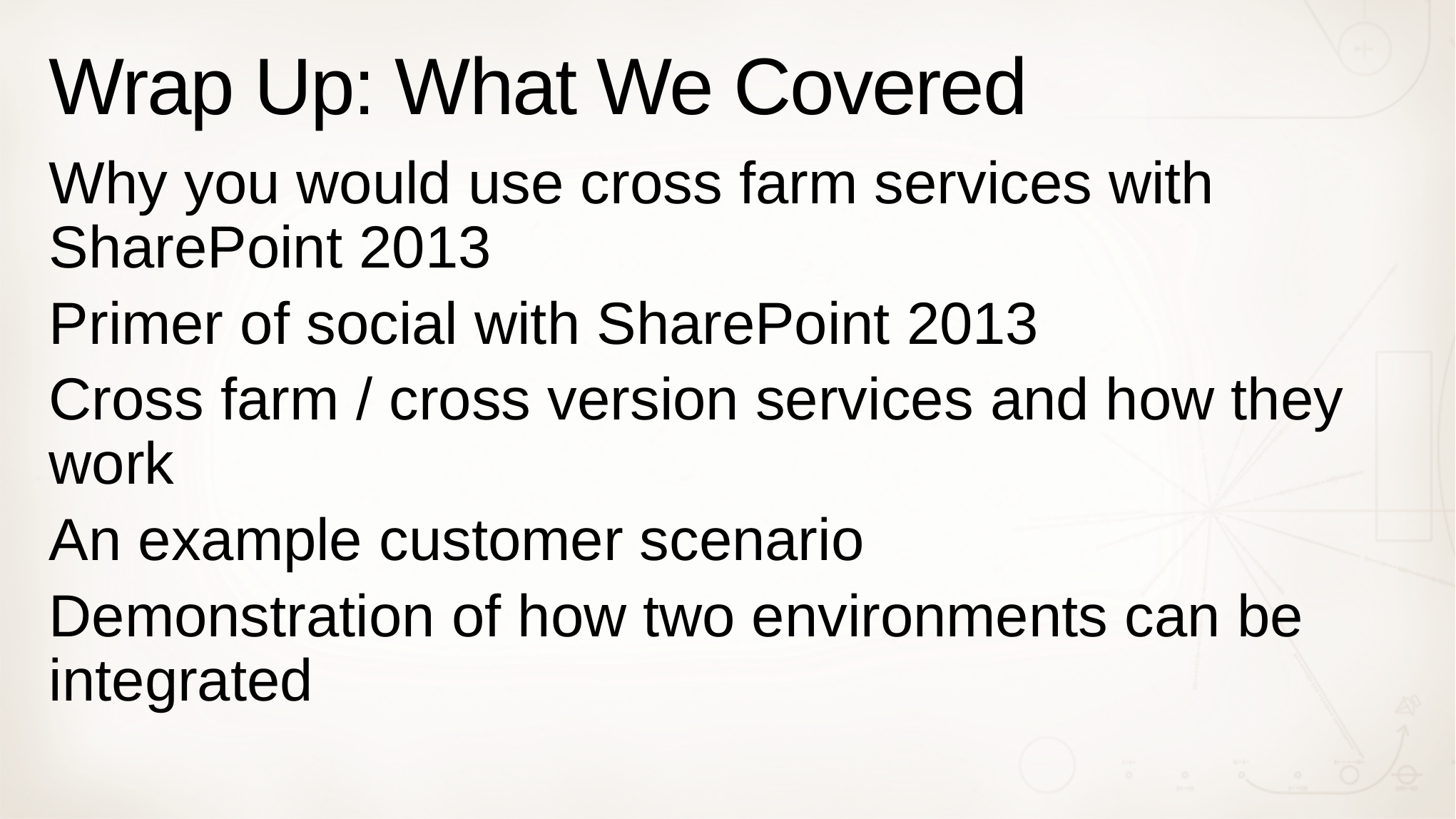

# Wrap Up: What We Covered
Why you would use cross farm services with SharePoint 2013
Primer of social with SharePoint 2013
Cross farm / cross version services and how they work
An example customer scenario
Demonstration of how two environments can be integrated